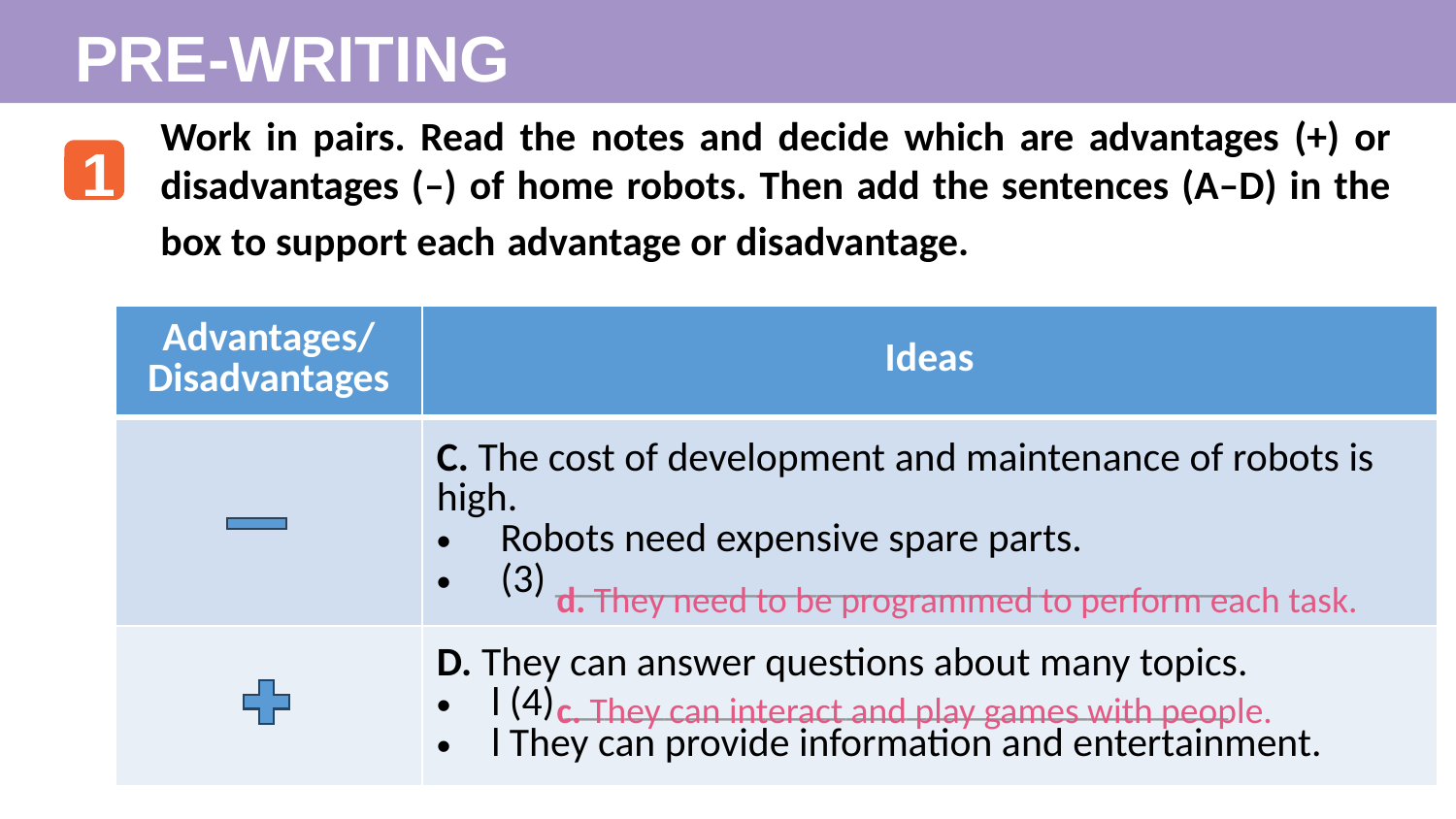

PRE-WRITING
Work in pairs. Read the notes and decide which are advantages (+) or disadvantages (–) of home robots. Then add the sentences (A–D) in the box to support each advantage or disadvantage.
1

| Advantages/ Disadvantages | Ideas |
| --- | --- |
|  | C. The cost of development and maintenance of robots is high. Robots need expensive spare parts. (3) \_\_\_\_\_\_\_\_\_\_\_\_\_\_\_\_\_\_\_\_\_\_\_\_\_\_\_\_\_\_\_\_\_\_ |
|  | D. They can answer questions about many topics. l (4) \_\_\_\_\_\_\_\_\_\_\_\_\_\_\_\_\_\_\_\_\_\_\_\_\_\_\_\_\_\_\_\_\_ l They can provide information and entertainment. |

d. They need to be programmed to perform each task.

c. They can interact and play games with people.